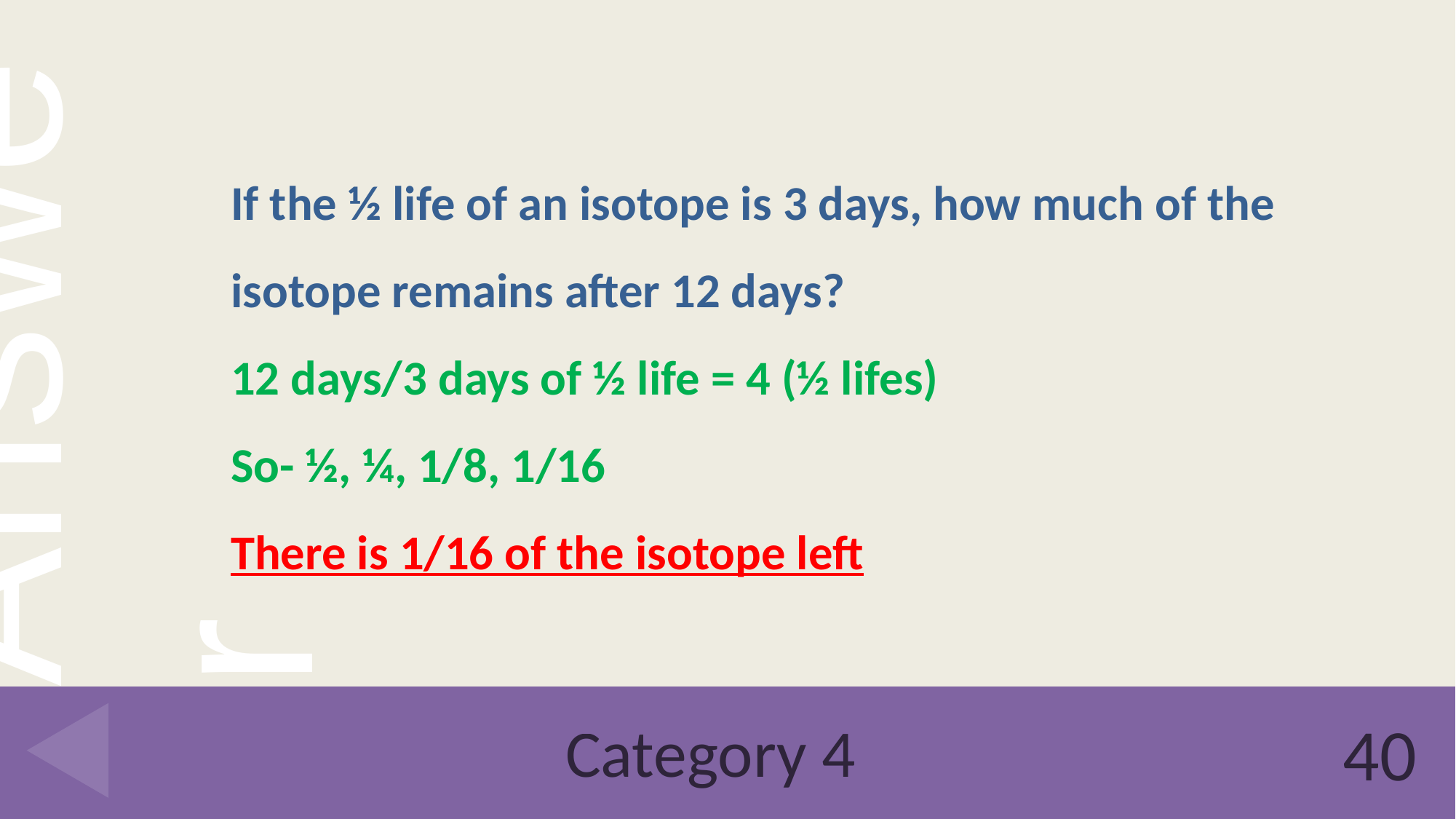

If the ½ life of an isotope is 3 days, how much of the isotope remains after 12 days?
12 days/3 days of ½ life = 4 (½ lifes)
So- ½, ¼, 1/8, 1/16
There is 1/16 of the isotope left
# Category 4
40